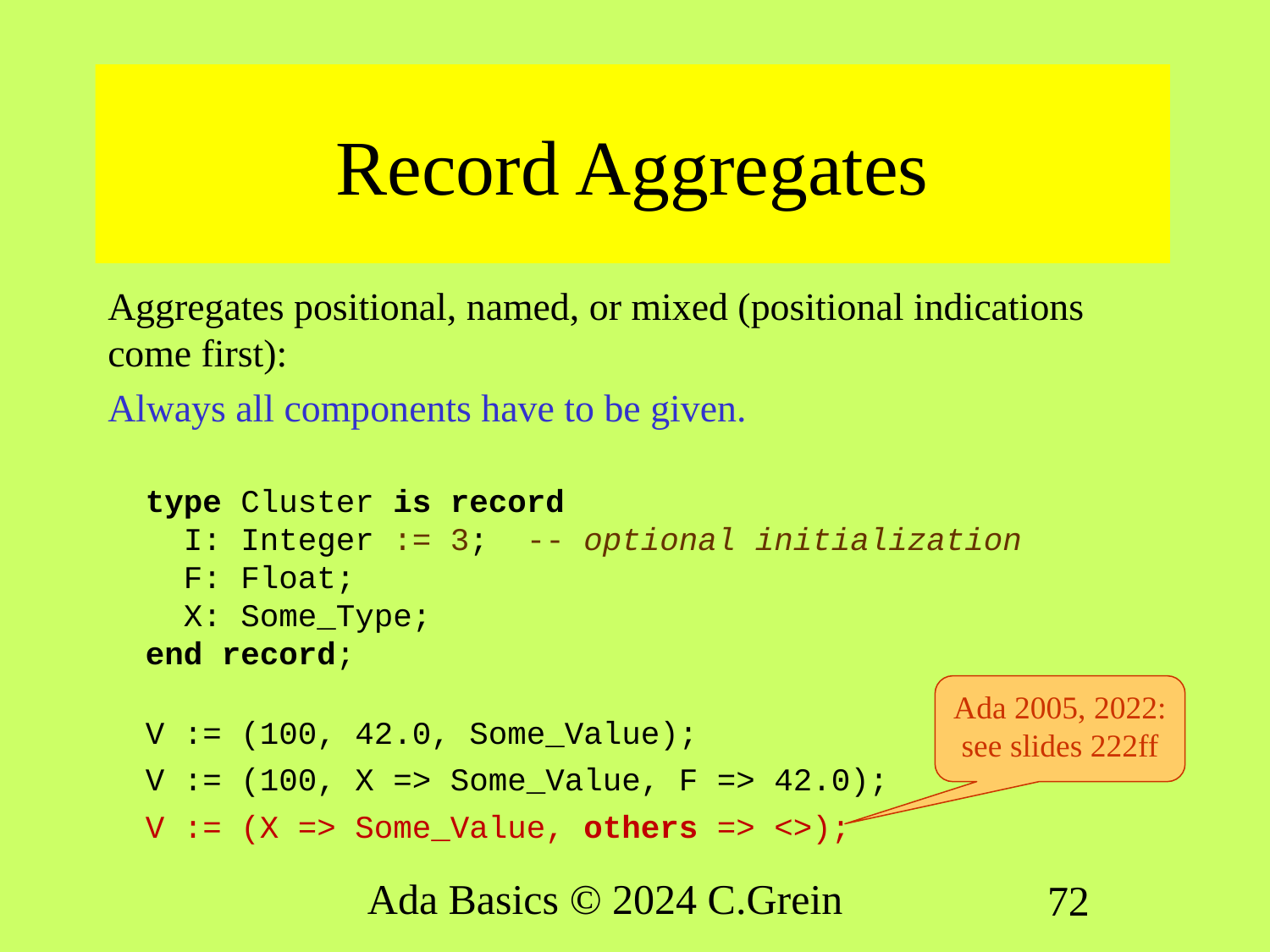

# Record Aggregates
Aggregates positional, named, or mixed (positional indications come first):
Always all components have to be given.
type Cluster is record
  I: Integer := 3;  -- optional initialization
  F: Float;
  X: Some_Type;
end record;

V := (100, 42.0, Some_Value);
V := (100, X => Some_Value, F => 42.0);
V := (X => Some_Value, others => <>);
Ada 2005, 2022:
see slides 222ff
Ada Basics © 2024 C.Grein
72